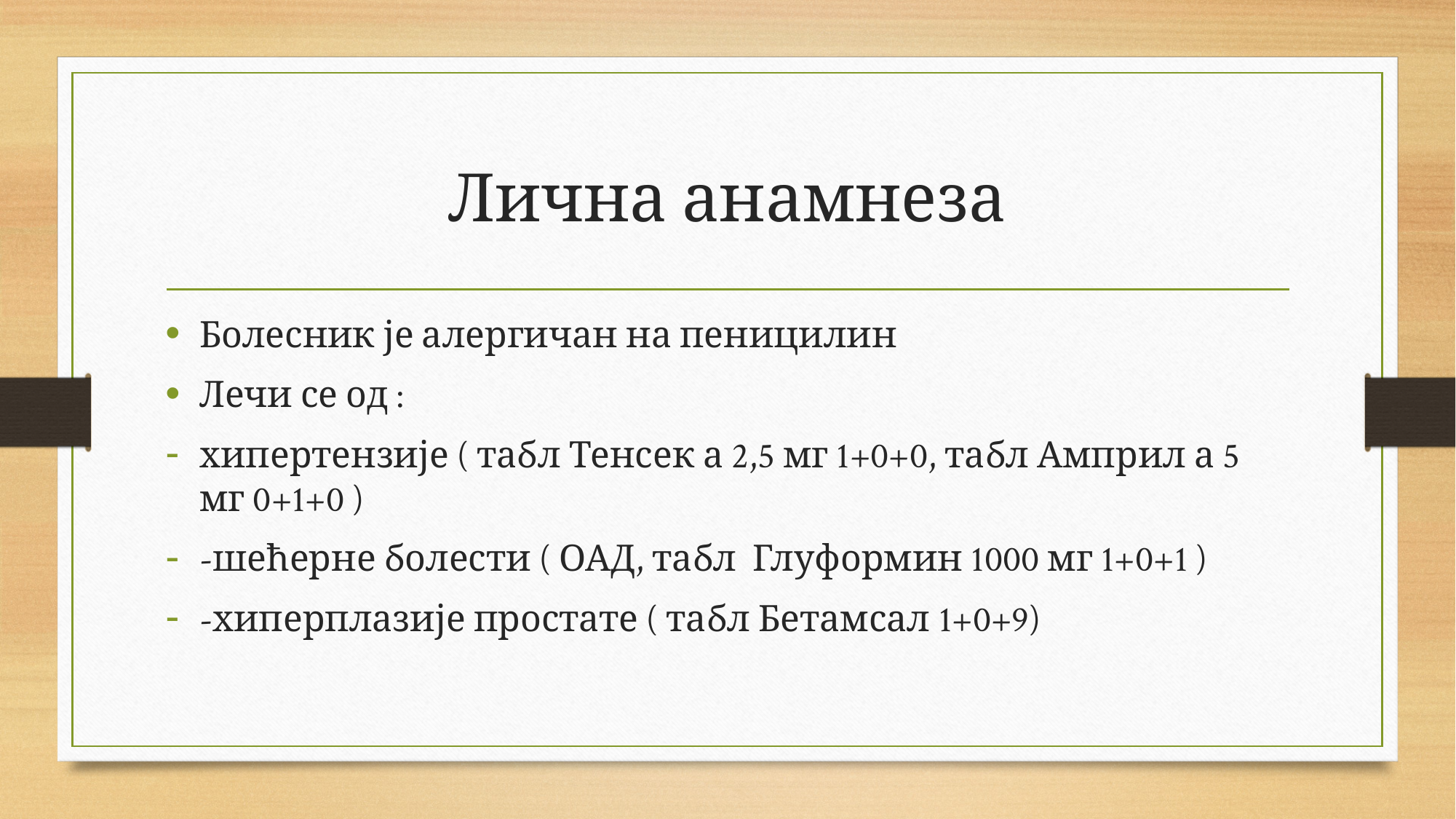

# Лична анамнеза
Болесник је алергичан на пеницилин
Лечи се од :
хипертензије ( табл Тенсек а 2,5 мг 1+0+0, табл Амприл а 5 мг 0+1+0 )
-шећерне болести ( ОАД, табл  Глуформин 1000 мг 1+0+1 )
-хиперплазије простате ( табл Бетамсал 1+0+9)